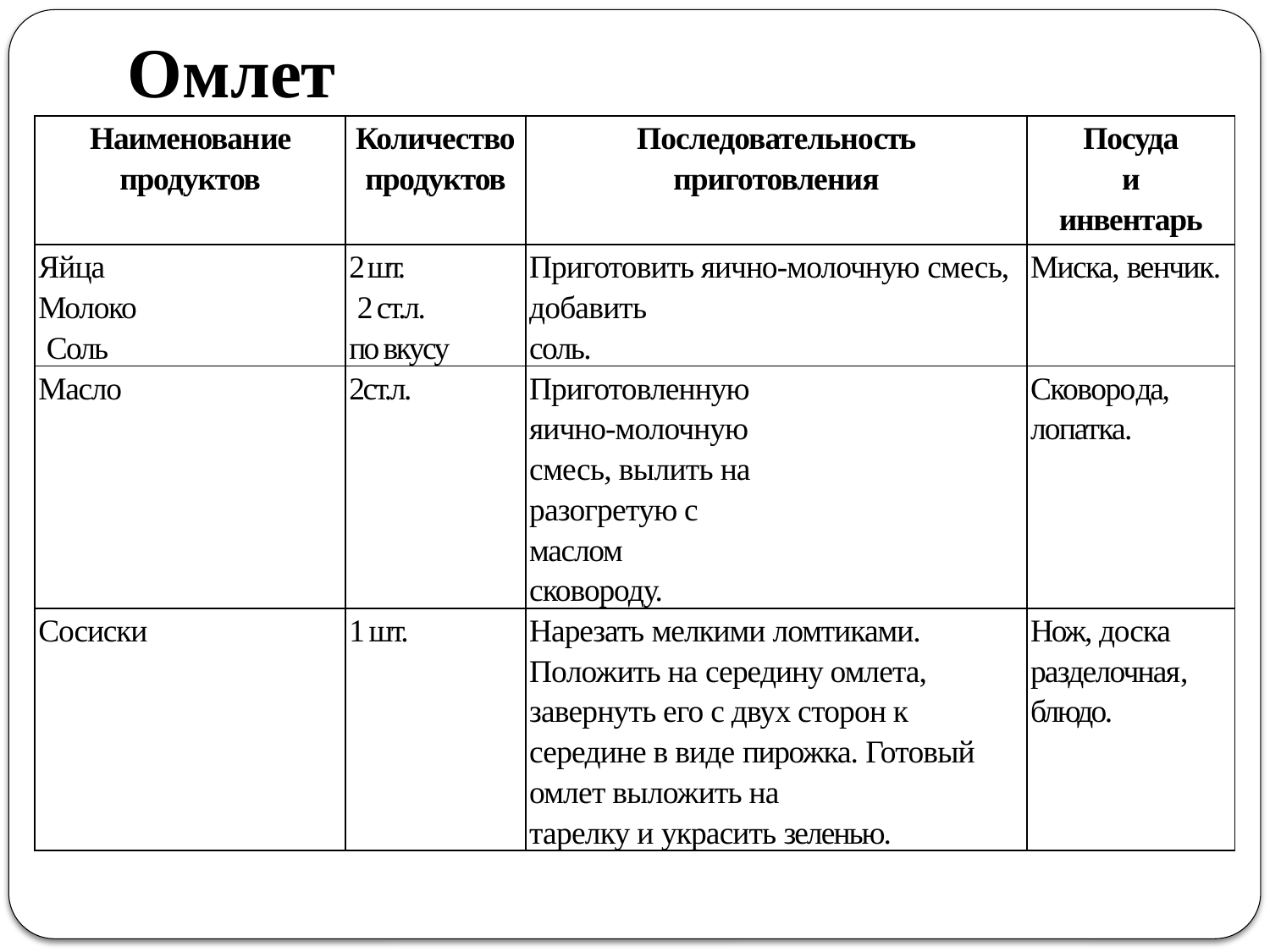

# Омлет
| Наименование продуктов | Количество продуктов | Последовательность приготовления | Посуда и инвентарь |
| --- | --- | --- | --- |
| Яйца Молоко Соль | 2 шт. 2 ст.л. по вкусу | Приготовить яично-молочную смесь, добавить соль. | Миска, венчик. |
| Масло | 2ст.л. | Приготовленную яично-молочную смесь, вылить на разогретую с маслом сковороду. | Сковорода, лопатка. |
| Сосиски | 1 шт. | Нарезать мелкими ломтиками. Положить на середину омлета, завернуть его с двух сторон к середине в виде пирожка. Готовый омлет выложить на тарелку и украсить зеленью. | Нож, доска разделочная, блюдо. |